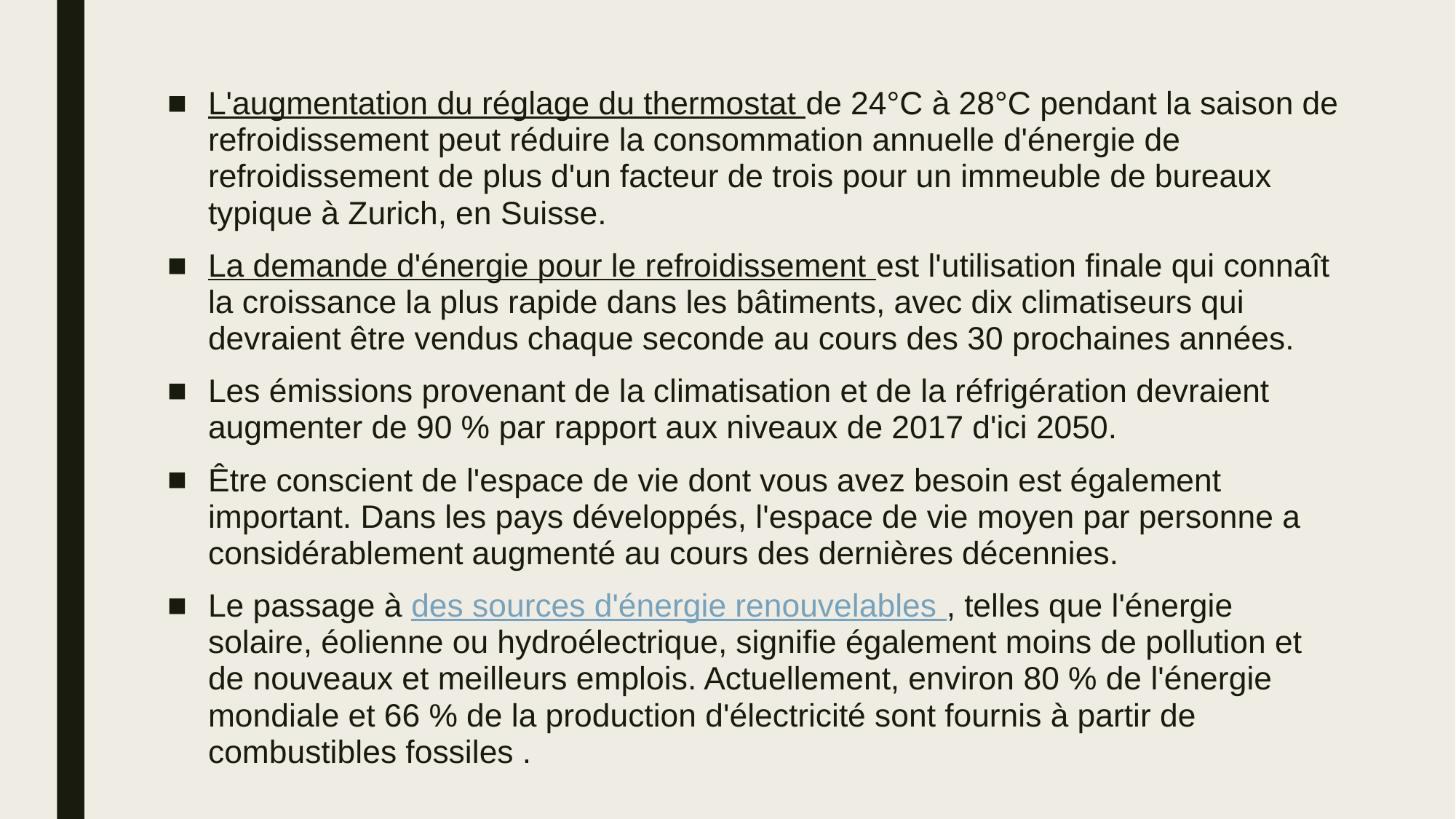

L'augmentation du réglage du thermostat de 24°C à 28°C pendant la saison de refroidissement peut réduire la consommation annuelle d'énergie de refroidissement de plus d'un facteur de trois pour un immeuble de bureaux typique à Zurich, en Suisse.
La demande d'énergie pour le refroidissement est l'utilisation finale qui connaît la croissance la plus rapide dans les bâtiments, avec dix climatiseurs qui devraient être vendus chaque seconde au cours des 30 prochaines années.
Les émissions provenant de la climatisation et de la réfrigération devraient augmenter de 90 % par rapport aux niveaux de 2017 d'ici 2050.
Être conscient de l'espace de vie dont vous avez besoin est également important. Dans les pays développés, l'espace de vie moyen par personne a considérablement augmenté au cours des dernières décennies.
Le passage à des sources d'énergie renouvelables , telles que l'énergie solaire, éolienne ou hydroélectrique, signifie également moins de pollution et de nouveaux et meilleurs emplois. Actuellement, environ 80 % de l'énergie mondiale et 66 % de la production d'électricité sont fournis à partir de combustibles fossiles .